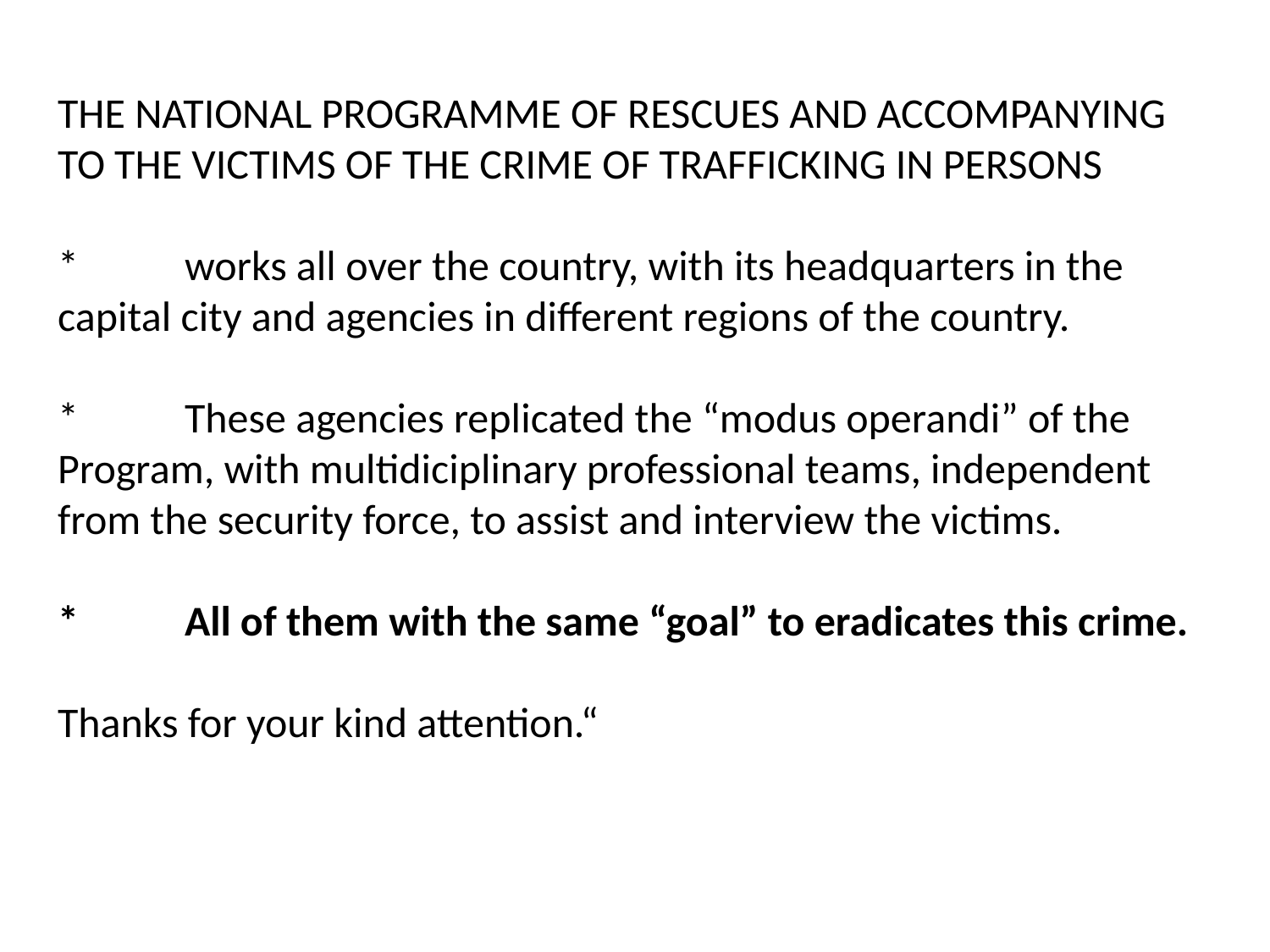

THE NATIONAL PROGRAMME OF RESCUES AND ACCOMPANYING TO THE VICTIMS OF THE CRIME OF TRAFFICKING IN PERSONS

*	works all over the country, with its headquarters in the capital city and agencies in different regions of the country.
*	These agencies replicated the “modus operandi” of the Program, with multidiciplinary professional teams, independent from the security force, to assist and interview the victims.
*	All of them with the same “goal” to eradicates this crime.
Thanks for your kind attention.“